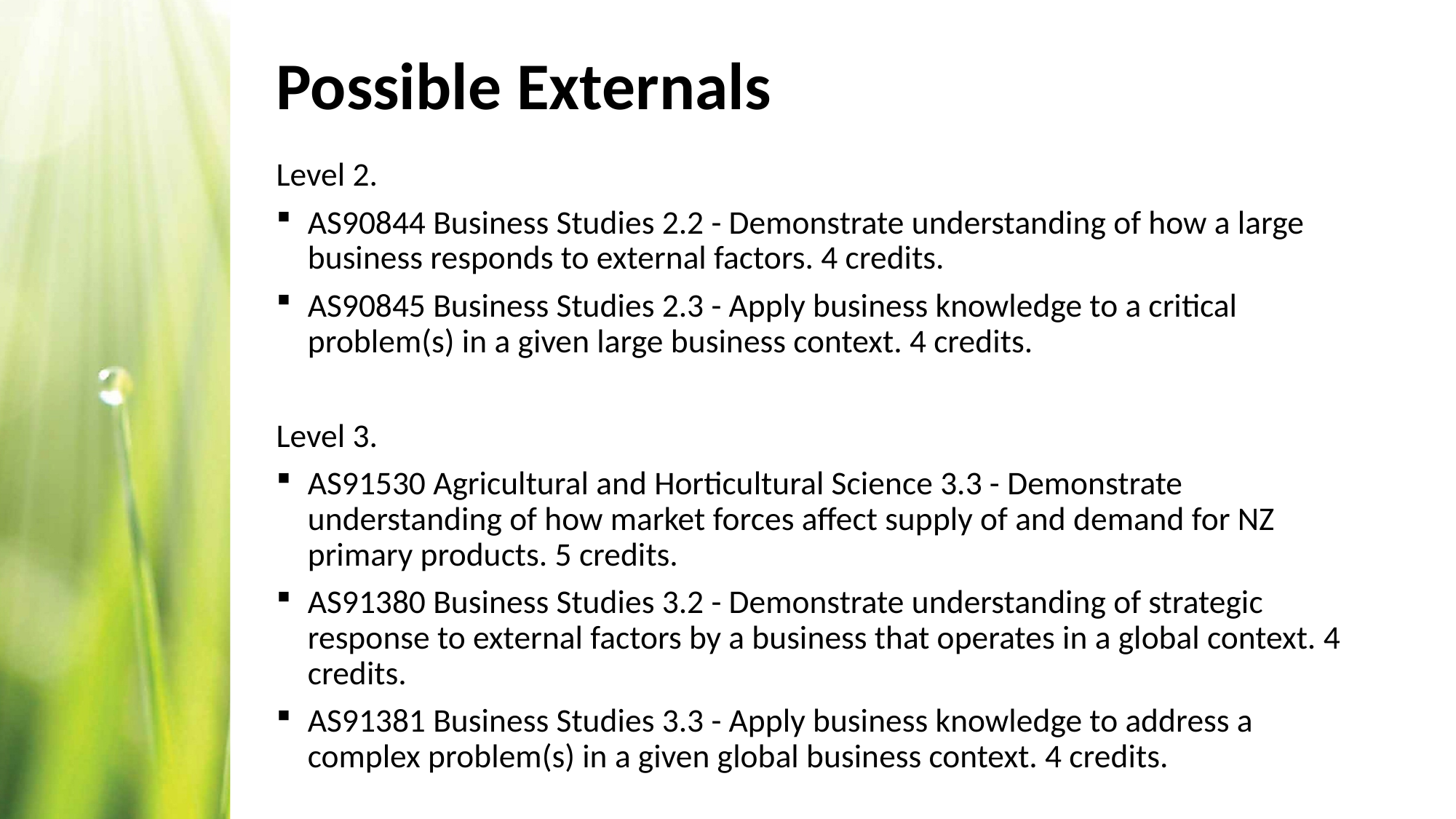

# Possible Externals
Level 2.
AS90844 Business Studies 2.2 - Demonstrate understanding of how a large business responds to external factors. 4 credits.
AS90845 Business Studies 2.3 - Apply business knowledge to a critical problem(s) in a given large business context. 4 credits.

Level 3.
AS91530 Agricultural and Horticultural Science 3.3 - Demonstrate understanding of how market forces affect supply of and demand for NZ primary products. 5 credits.
AS91380 Business Studies 3.2 - Demonstrate understanding of strategic response to external factors by a business that operates in a global context. 4 credits.
AS91381 Business Studies 3.3 - Apply business knowledge to address a complex problem(s) in a given global business context. 4 credits.